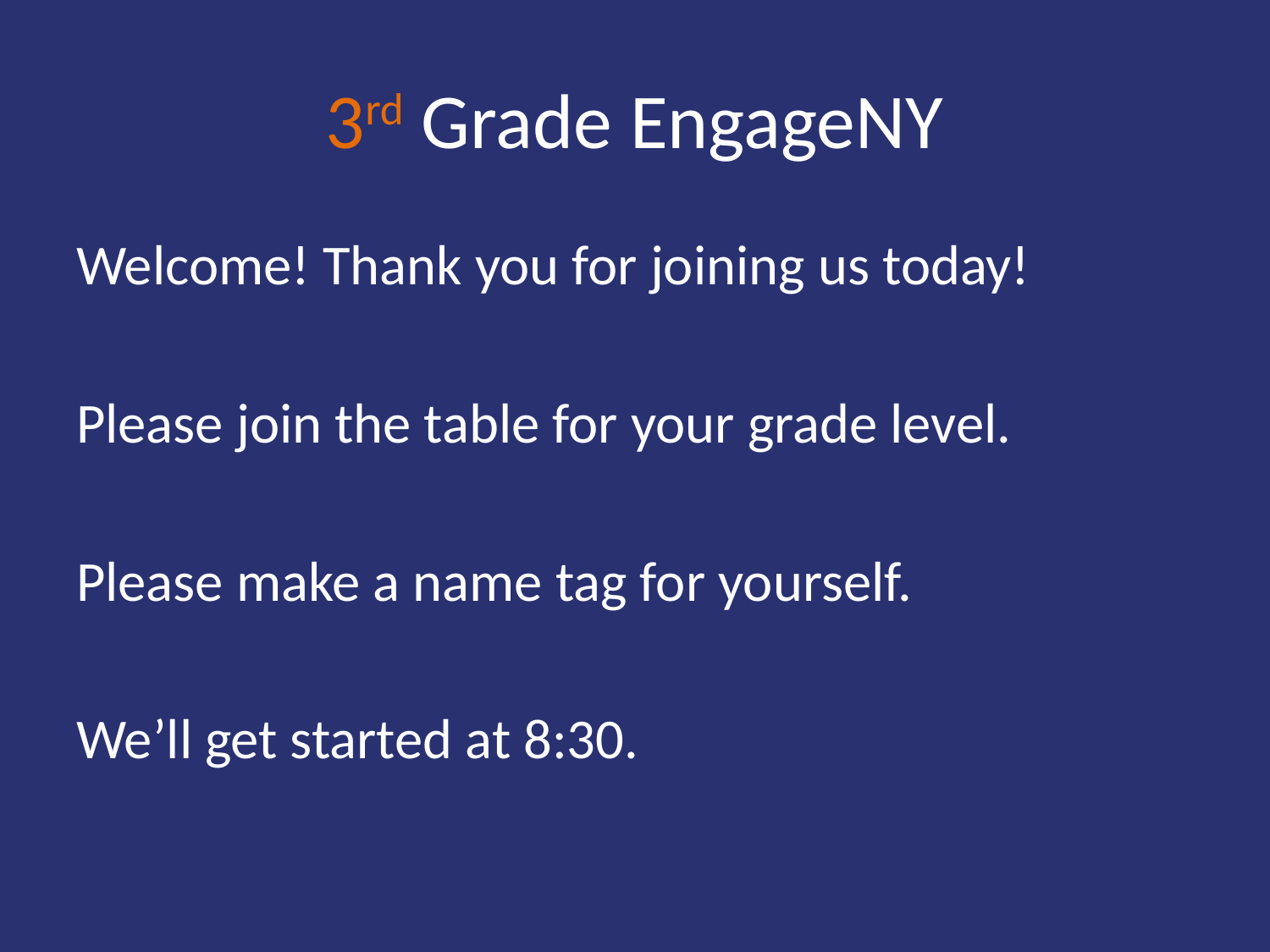

# 3rd Grade EngageNY
Welcome! Thank you for joining us today!

Please join the table for your grade level.

Please make a name tag for yourself.

We’ll get started at 8:30.